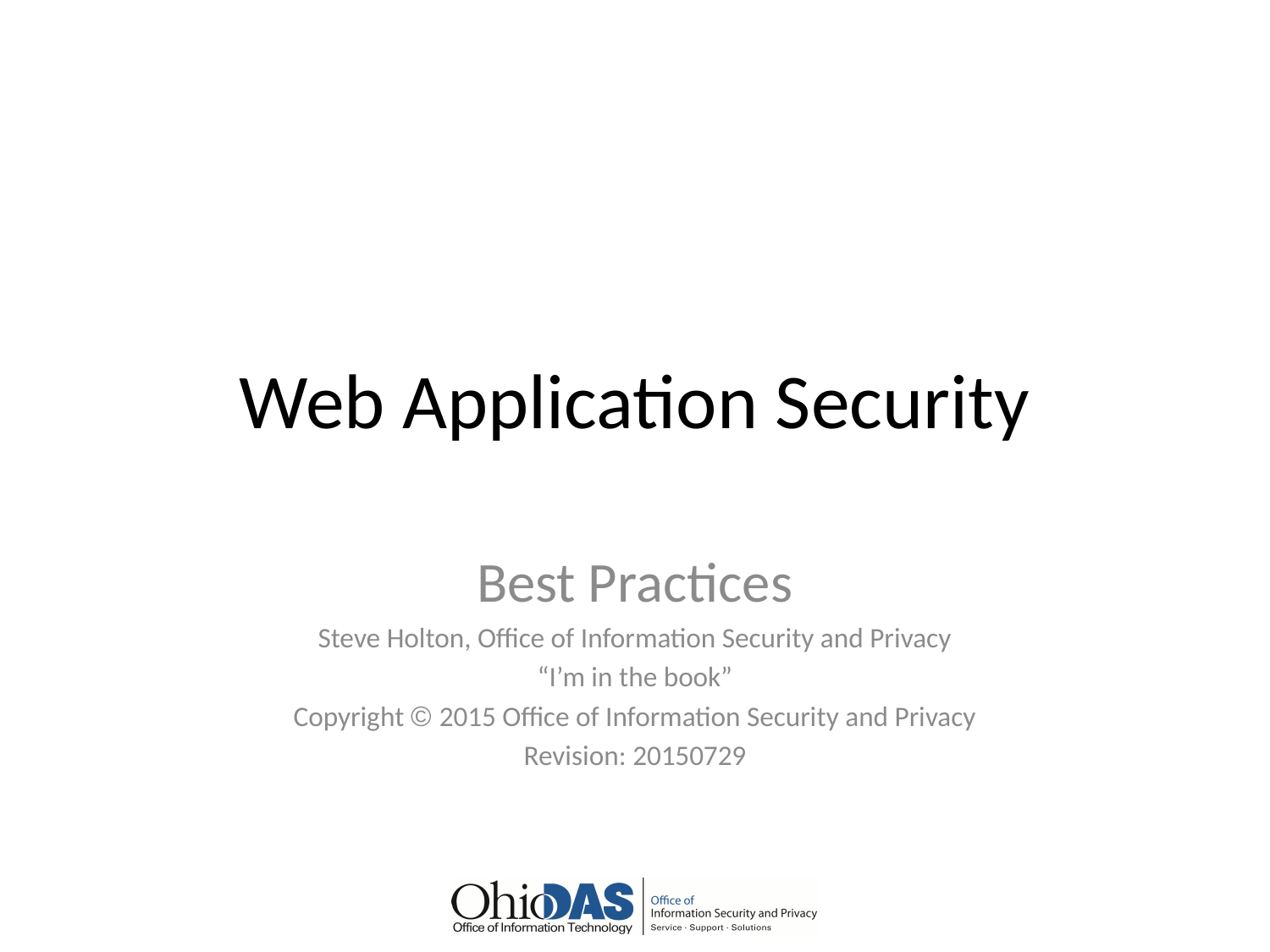

# Web Application Security
Best Practices
Steve Holton, Office of Information Security and Privacy
“I’m in the book”
Copyright © 2015 Office of Information Security and Privacy
Revision: 20150729